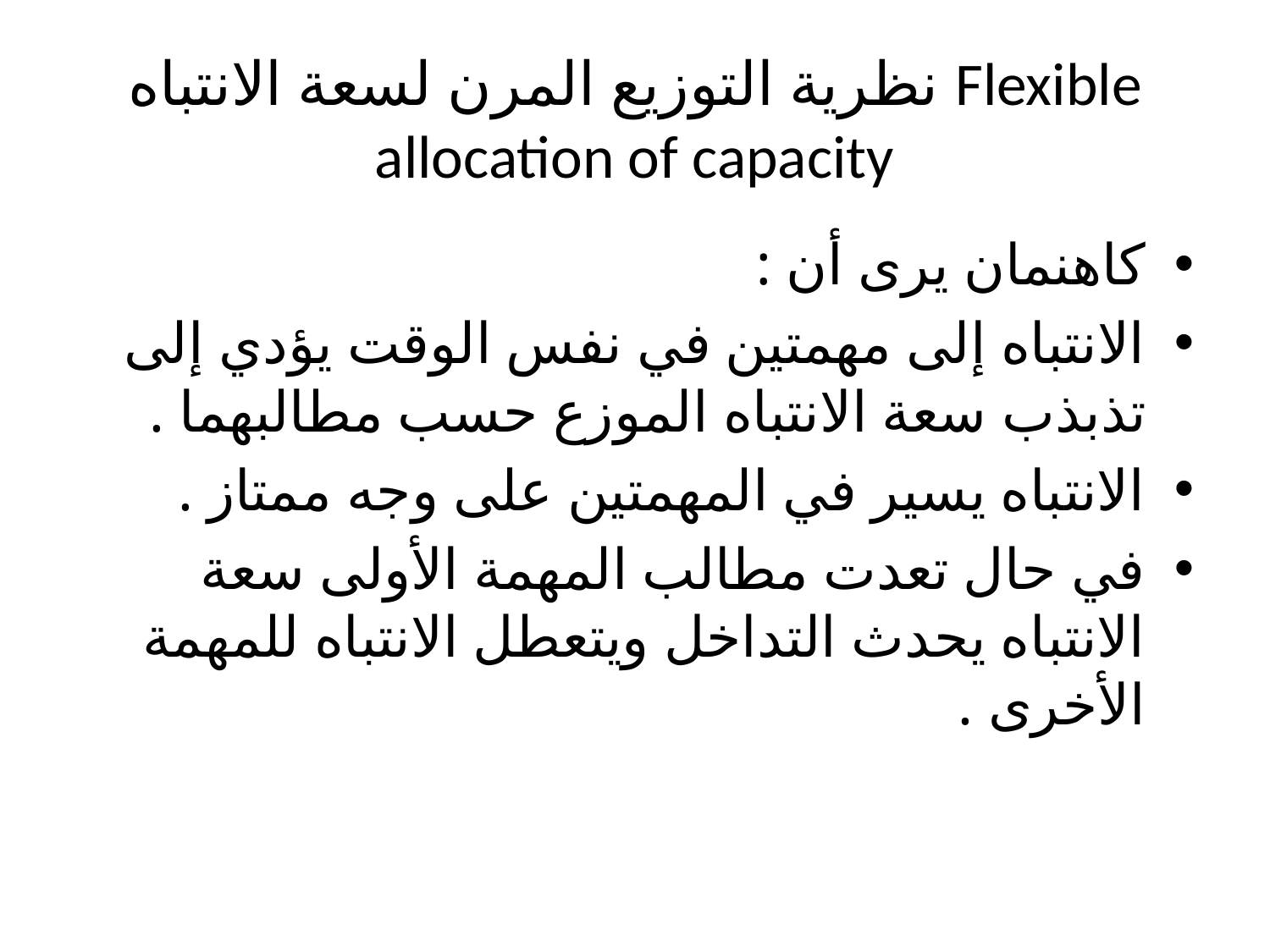

# نظرية التوزيع المرن لسعة الانتباه Flexible allocation of capacity
كاهنمان يرى أن :
الانتباه إلى مهمتين في نفس الوقت يؤدي إلى تذبذب سعة الانتباه الموزع حسب مطالبهما .
الانتباه يسير في المهمتين على وجه ممتاز .
في حال تعدت مطالب المهمة الأولى سعة الانتباه يحدث التداخل ويتعطل الانتباه للمهمة الأخرى .